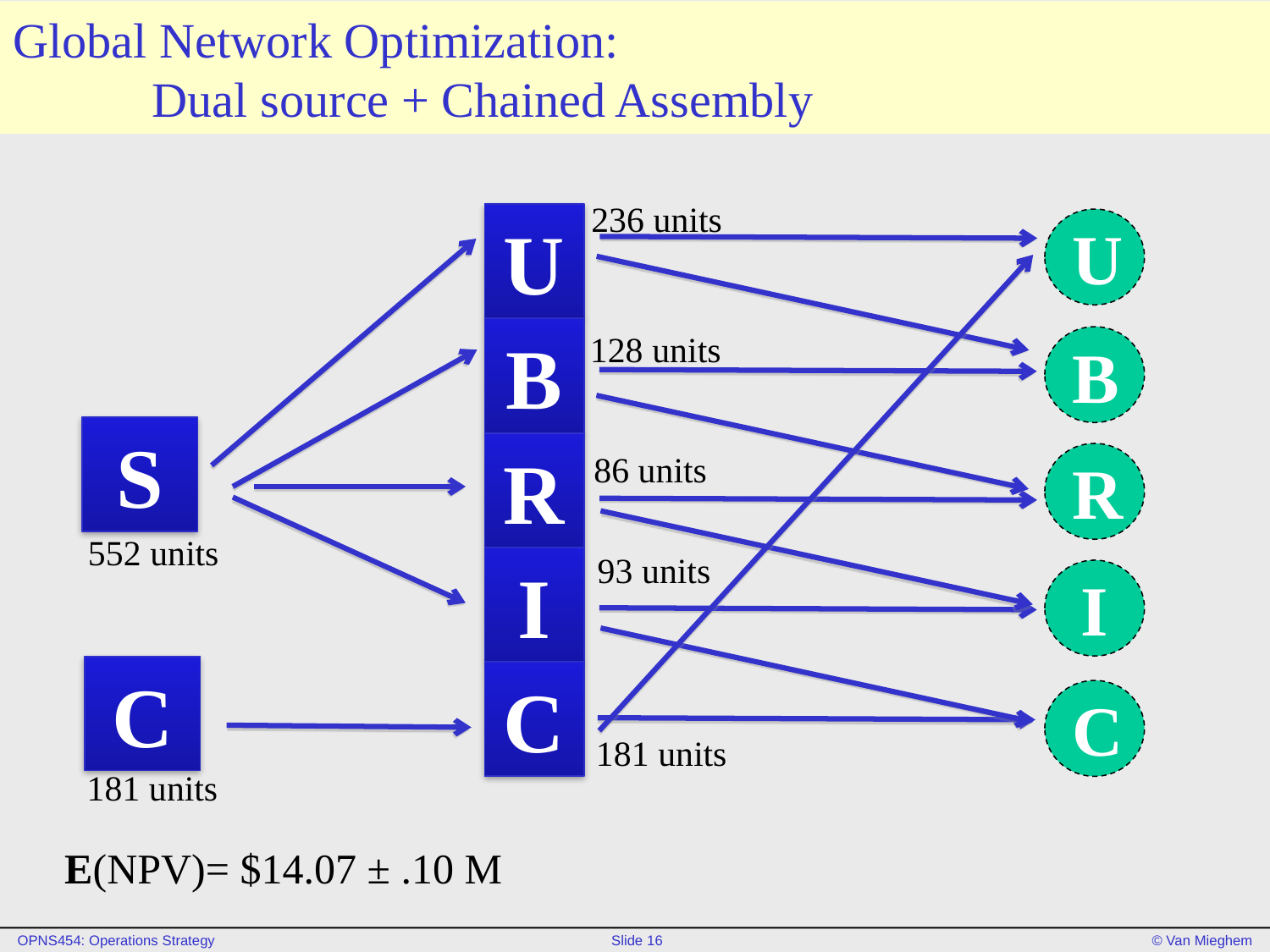

# Global Network Optimization: Dual source + Chained Assembly
236 units
U
B
R
I
C
U
B
R
I
C
128 units
S
86 units
552 units
93 units
C
181 units
181 units
E(NPV)= $14.07 ± .10 M